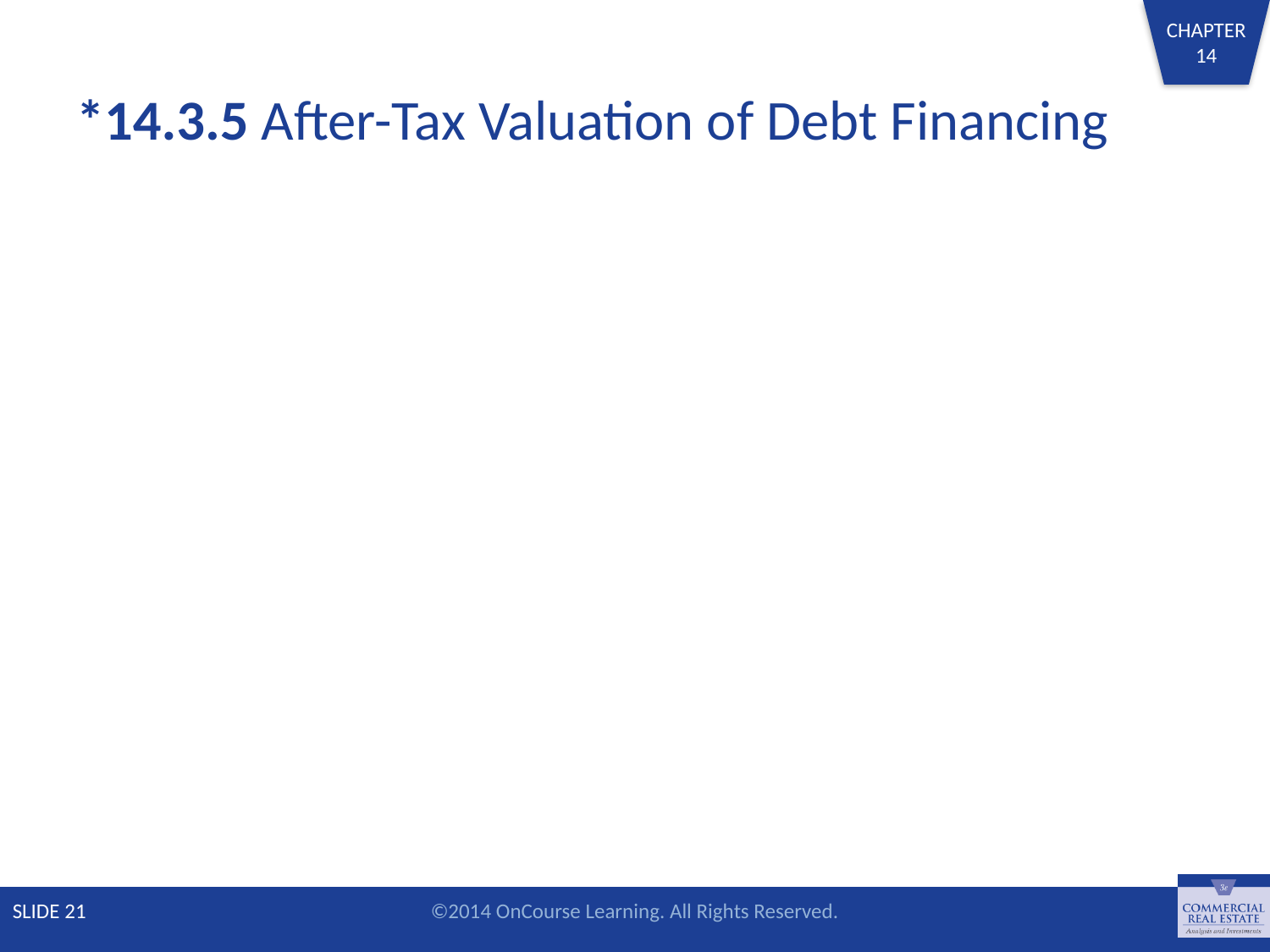

# *14.3.5 After-Tax Valuation of Debt Financing

SLIDE 21